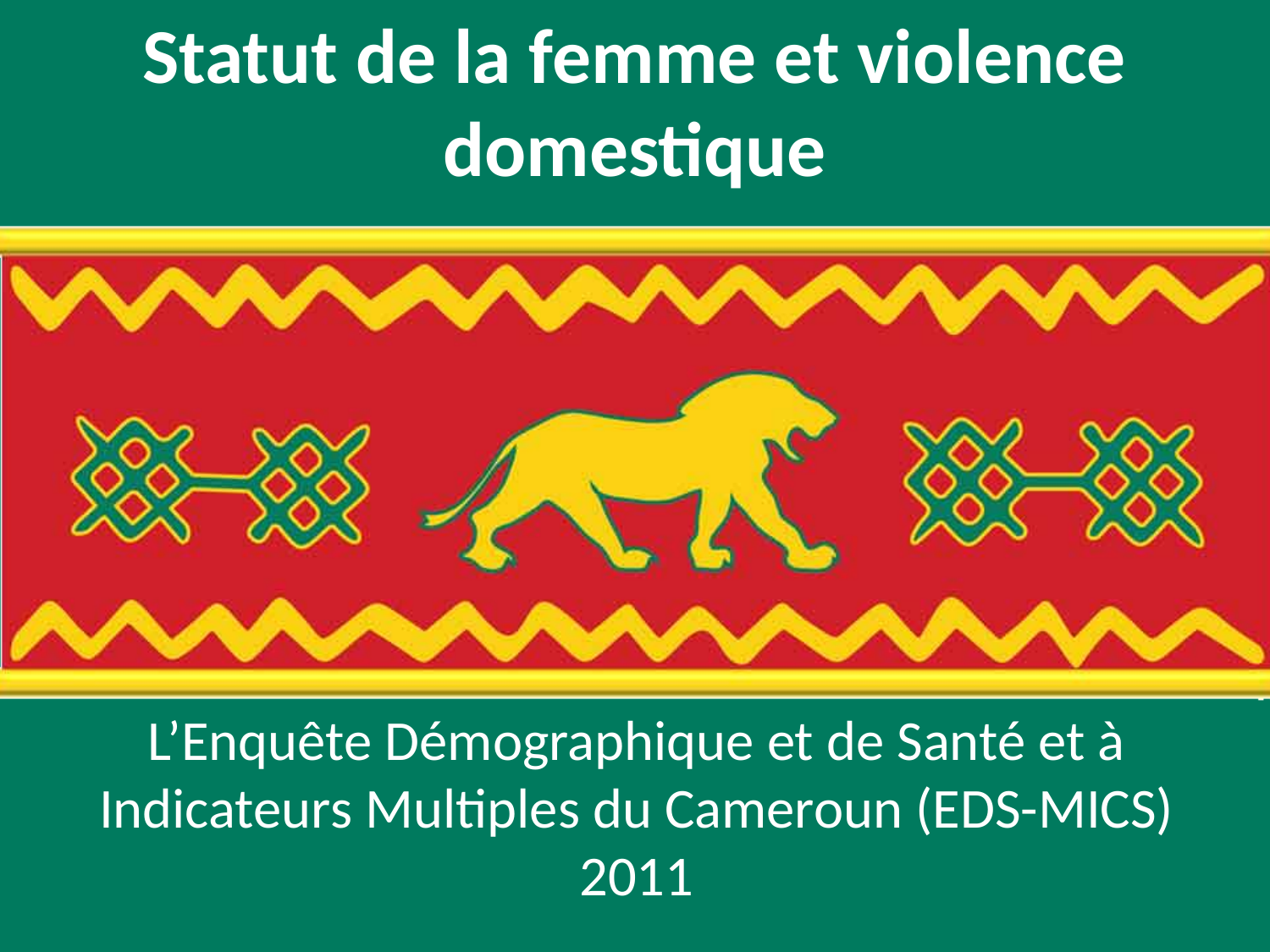

Statut de la femme et violence domestique